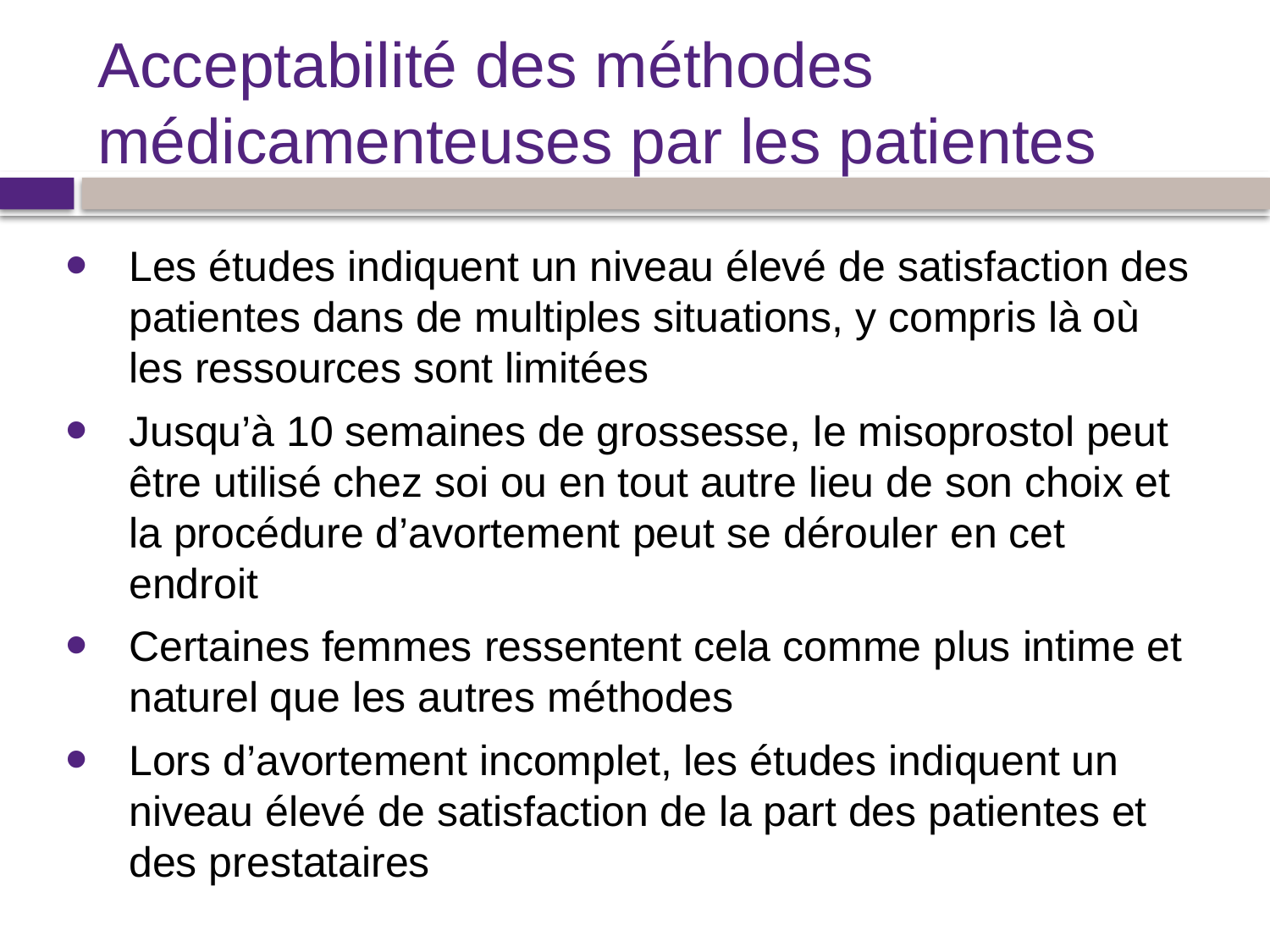

# Acceptabilité des méthodes médicamenteuses par les patientes
Les études indiquent un niveau élevé de satisfaction des patientes dans de multiples situations, y compris là où les ressources sont limitées
Jusqu’à 10 semaines de grossesse, le misoprostol peut être utilisé chez soi ou en tout autre lieu de son choix et la procédure d’avortement peut se dérouler en cet endroit
Certaines femmes ressentent cela comme plus intime et naturel que les autres méthodes
Lors d’avortement incomplet, les études indiquent un niveau élevé de satisfaction de la part des patientes et des prestataires